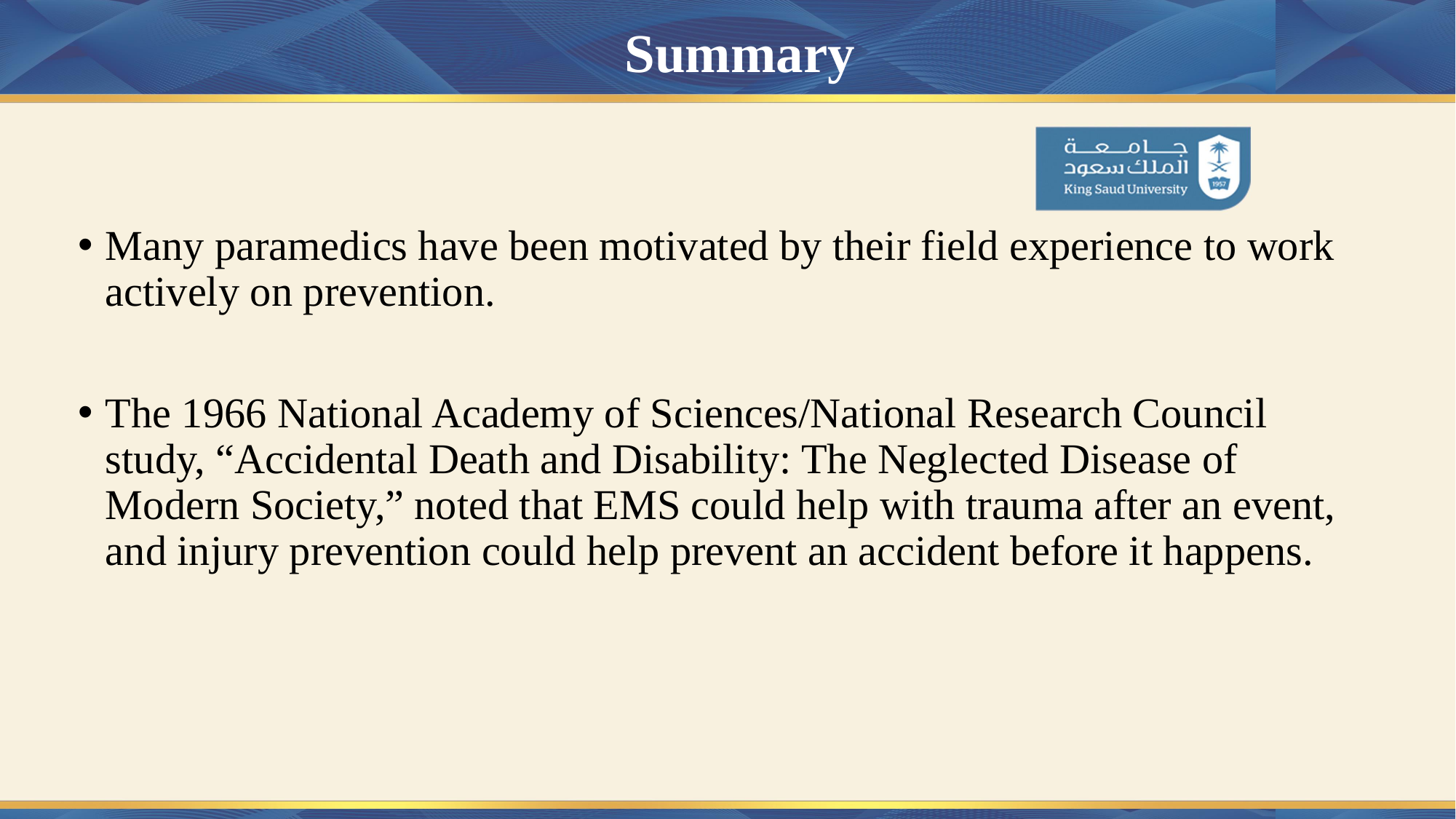

# Summary
Many paramedics have been motivated by their field experience to work actively on prevention.

The 1966 National Academy of Sciences/National Research Council study, “Accidental Death and Disability: The Neglected Disease of Modern Society,” noted that EMS could help with trauma after an event, and injury prevention could help prevent an accident before it happens.